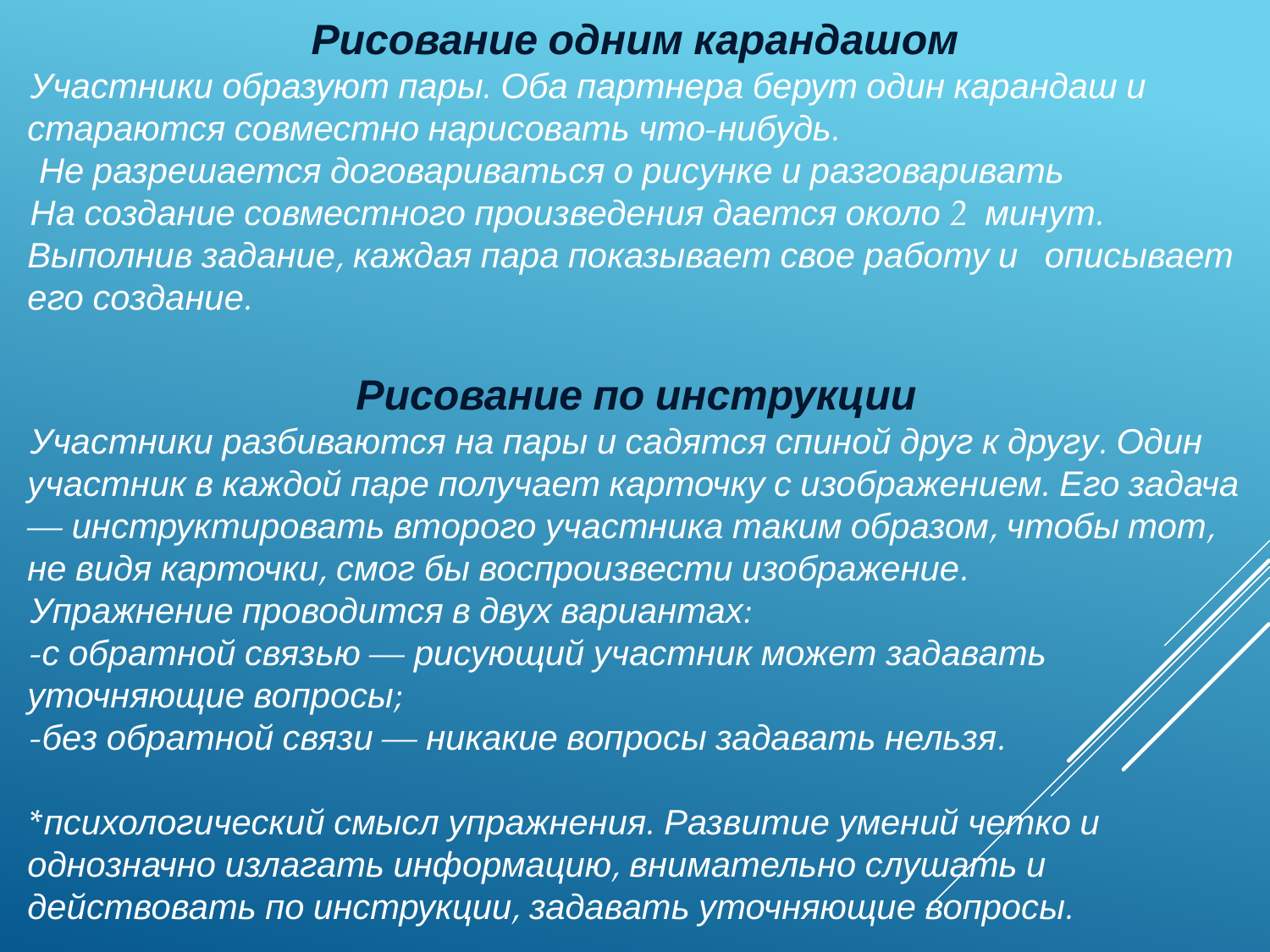

Рисование одним карандашом
Участники образуют пары. Оба партнера берут один карандаш и стараются совместно нарисовать что-нибудь.
 Не разрешается договариваться о рисунке и разговаривать
На создание совместного произведения дается около 2  минут. Выполнив задание, каждая пара показывает свое работу и   описывает его создание.

Рисование по инструкции
Участники разбиваются на пары и садятся спиной друг к другу. Один участник в каждой паре получает карточку с изображением. Его задача — инструктировать второго участника таким образом, чтобы тот, не видя карточки, смог бы воспроизвести изображение.
Упражнение проводится в двух вариантах:
-с обратной связью — рисующий участник может задавать уточняющие вопросы;
-без обратной связи — никакие вопросы задавать нельзя.

*психологический смысл упражнения. Развитие умений четко и однозначно излагать информацию, внимательно слушать и действовать по инструкции, задавать уточняющие вопросы.